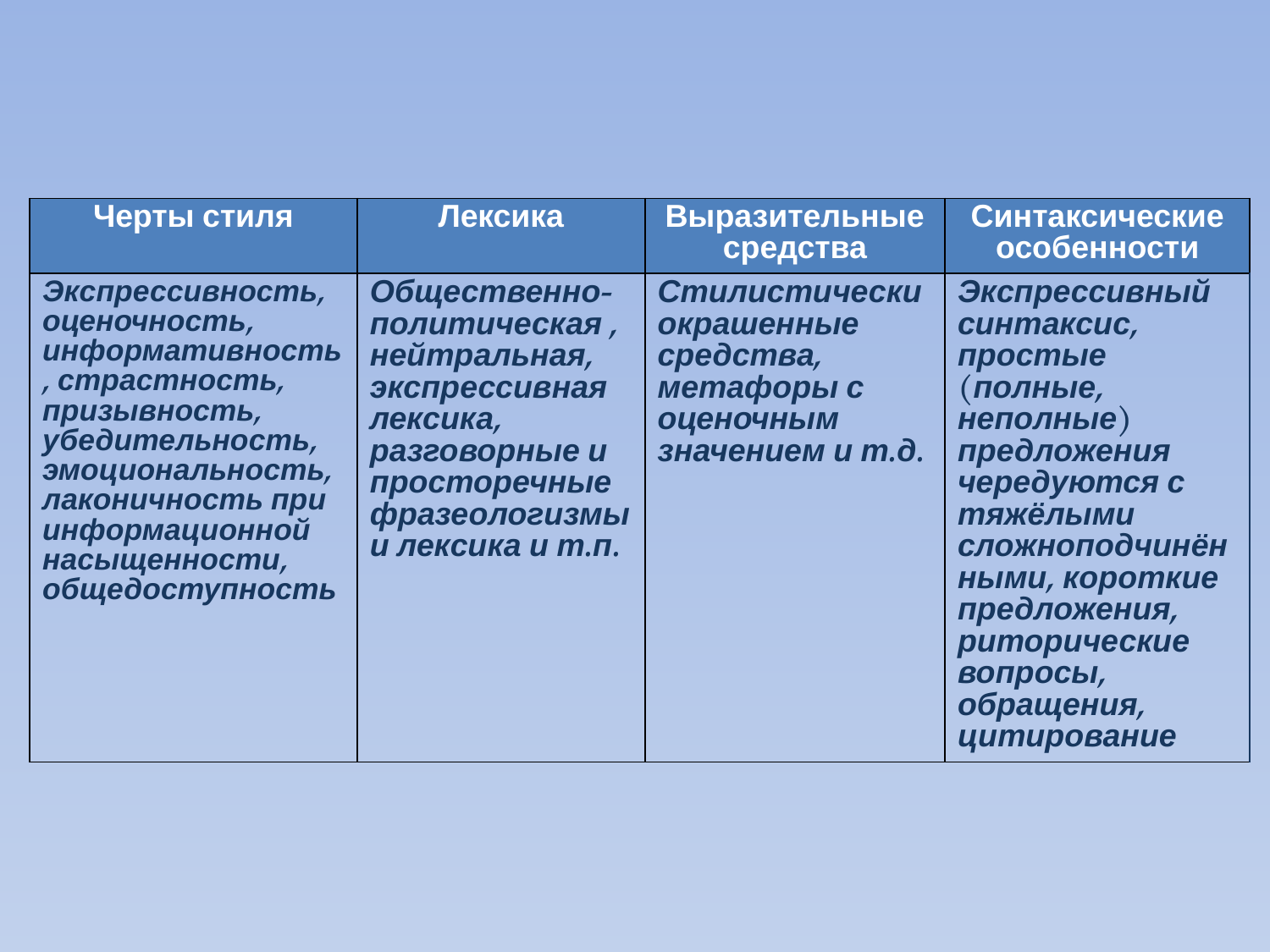

| Черты стиля | Лексика | Выразительные средства | Синтаксические особенности |
| --- | --- | --- | --- |
| Экспрессивность, оценочность, информативность, страстность, призывность, убедительность, эмоциональность, лаконичность при информационной насыщенности, общедоступность | Общественно-политическая , нейтральная, экспрессивная лексика, разговорные и просторечные фразеологизмы и лексика и т.п. | Стилистически окрашенные средства, метафоры с оценочным значением и т.д. | Экспрессивный синтаксис, простые (полные, неполные) предложения чередуются с тяжёлыми сложноподчинёнными, короткие предложения, риторические вопросы, обращения, цитирование |